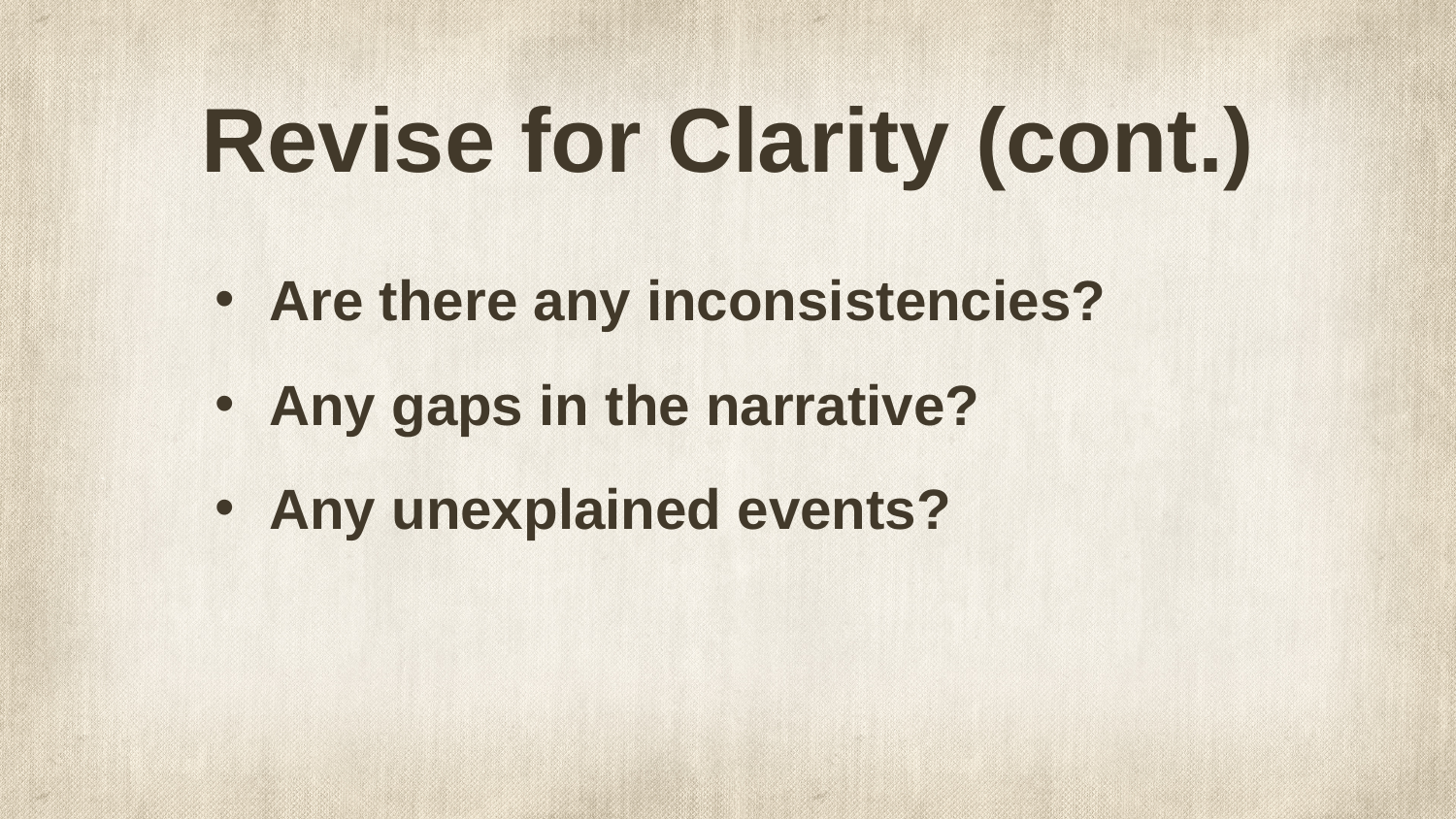

# Revise for Clarity (cont.)
Are there any inconsistencies?
Any gaps in the narrative?
Any unexplained events?